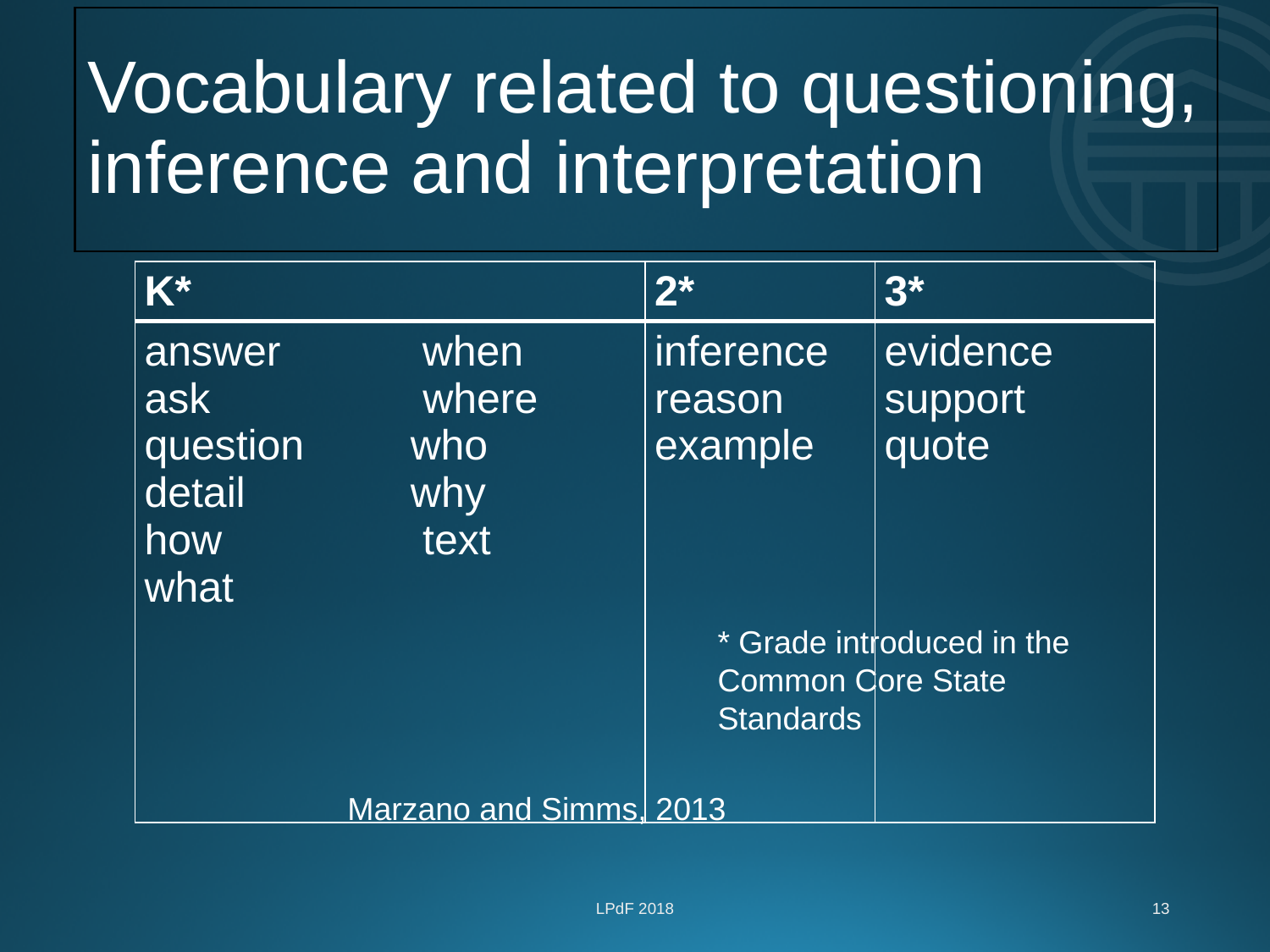

# Vocabulary related to questioning, inference and interpretation
| K\* | 2\* | 3\* |
| --- | --- | --- |
| answer when ask where question who detail why how text what | inference reason example | evidence support quote |
* Grade introduced in the Common Core State Standards
Marzano and Simms, 2013
LPdF 2018
13